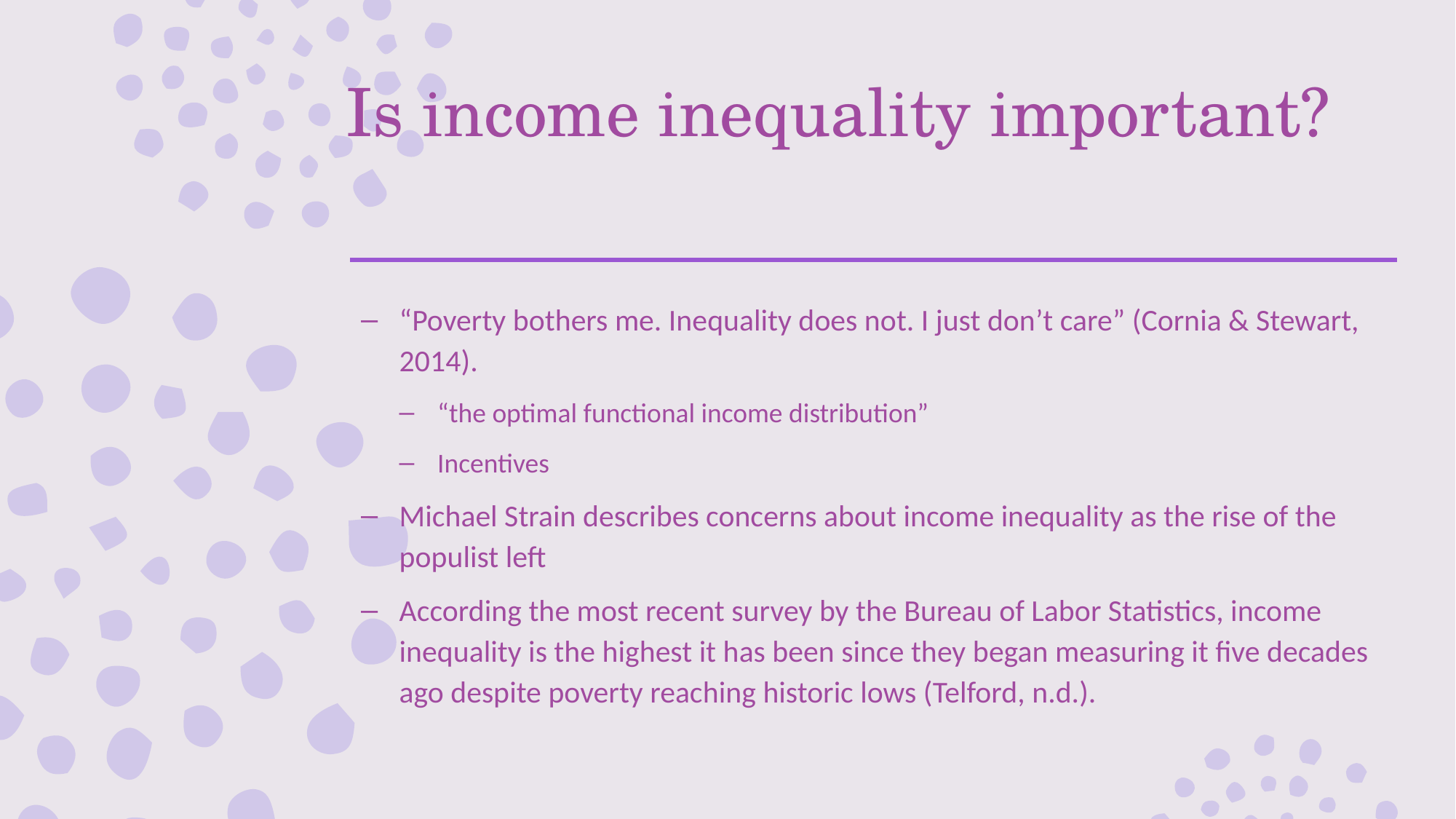

# Is income inequality important?
“Poverty bothers me. Inequality does not. I just don’t care” (Cornia & Stewart, 2014).
“the optimal functional income distribution”
Incentives
Michael Strain describes concerns about income inequality as the rise of the populist left
According the most recent survey by the Bureau of Labor Statistics, income inequality is the highest it has been since they began measuring it five decades ago despite poverty reaching historic lows (Telford, n.d.).